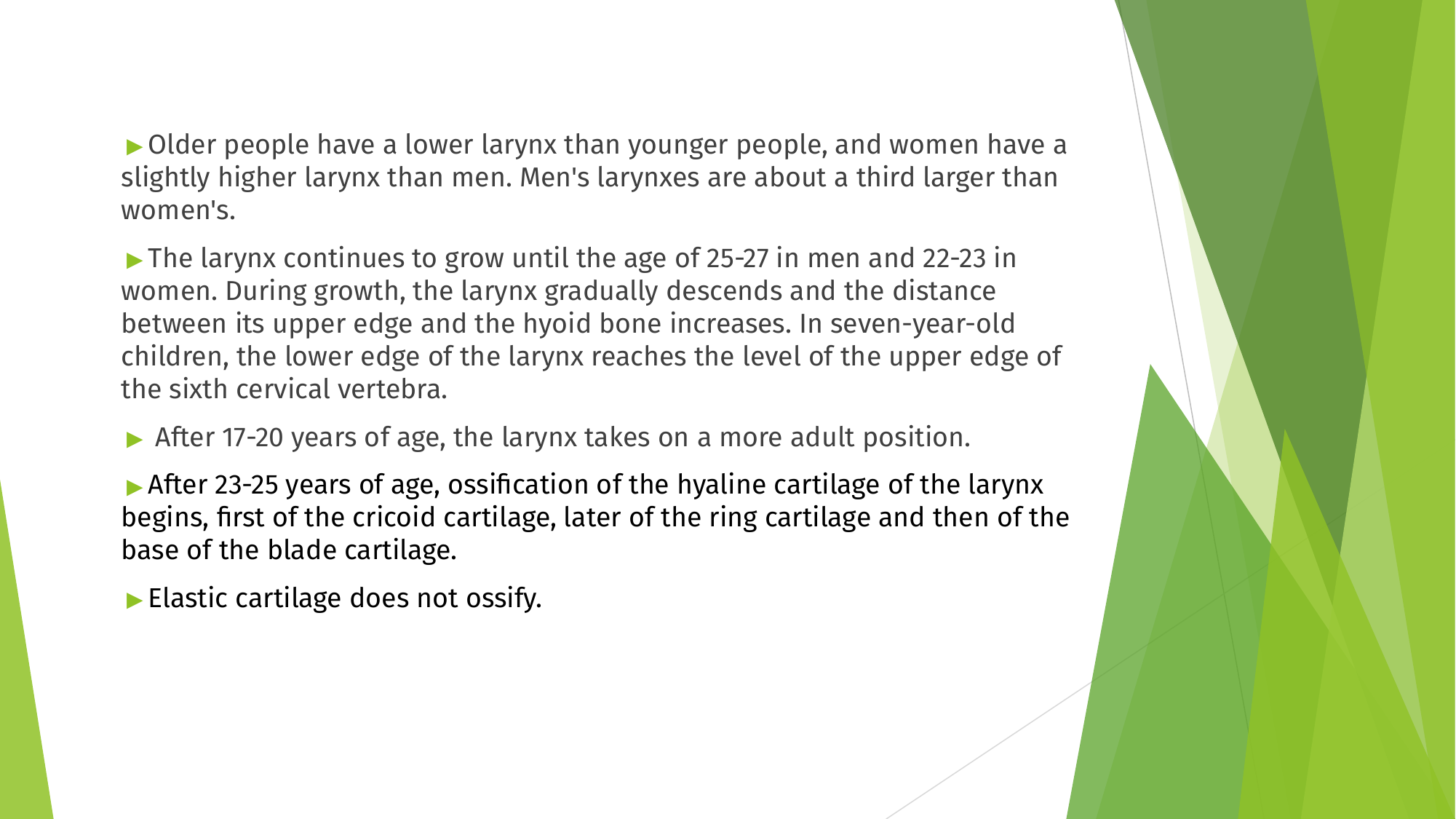

Older people have a lower larynx than younger people, and women have a slightly higher larynx than men. Men's larynxes are about a third larger than women's.
The larynx continues to grow until the age of 25-27 in men and 22-23 in women. During growth, the larynx gradually descends and the distance between its upper edge and the hyoid bone increases. In seven-year-old children, the lower edge of the larynx reaches the level of the upper edge of the sixth cervical vertebra.
 After 17-20 years of age, the larynx takes on a more adult position.
After 23-25 years of age, ossification of the hyaline cartilage of the larynx begins, first of the cricoid cartilage, later of the ring cartilage and then of the base of the blade cartilage.
Elastic cartilage does not ossify.